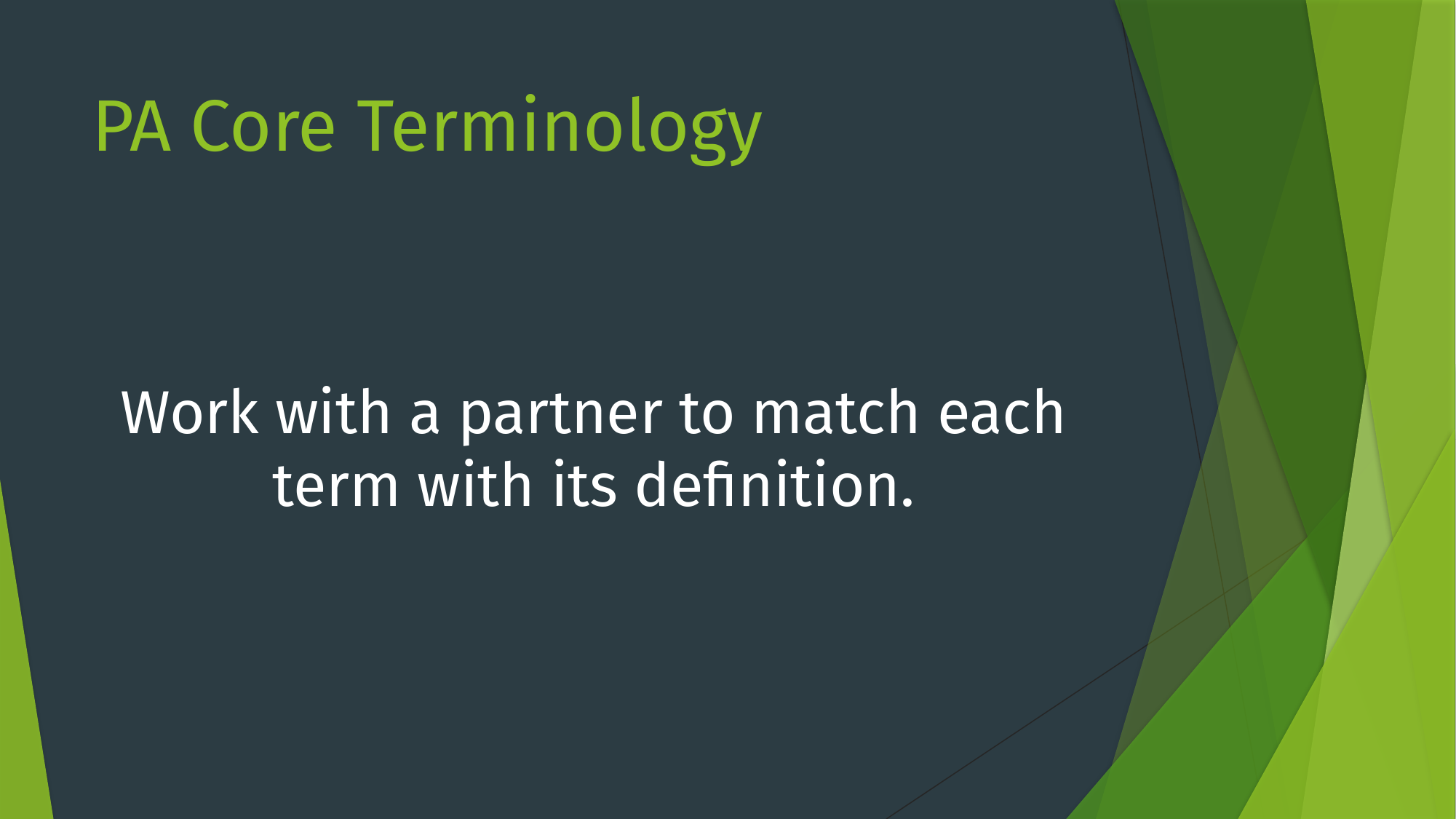

# PA Core Terminology

Work with a partner to match each term with its definition.